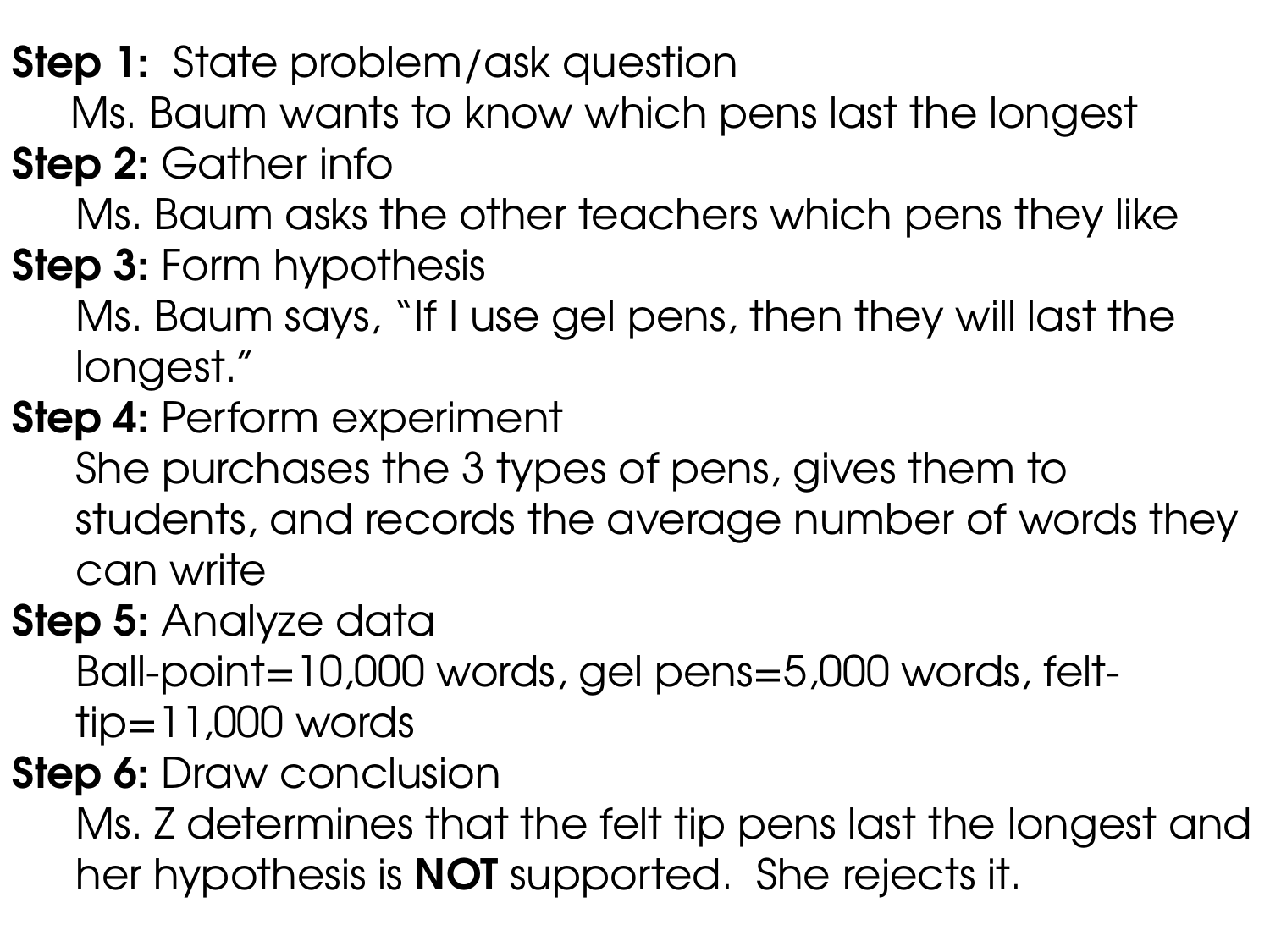

Step 1:  State problem/ask question
     Ms. Baum wants to know which pens last the longest
Step 2: Gather info
Ms. Baum asks the other teachers which pens they like
Step 3: Form hypothesis
Ms. Baum says, “If I use gel pens, then they will last the longest.”
Step 4: Perform experiment
She purchases the 3 types of pens, gives them to students, and records the average number of words they can write
Step 5: Analyze data
Ball-point=10,000 words, gel pens=5,000 words, felt-tip=11,000 words
Step 6: Draw conclusion
Ms. Z determines that the felt tip pens last the longest and her hypothesis is NOT supported.  She rejects it.